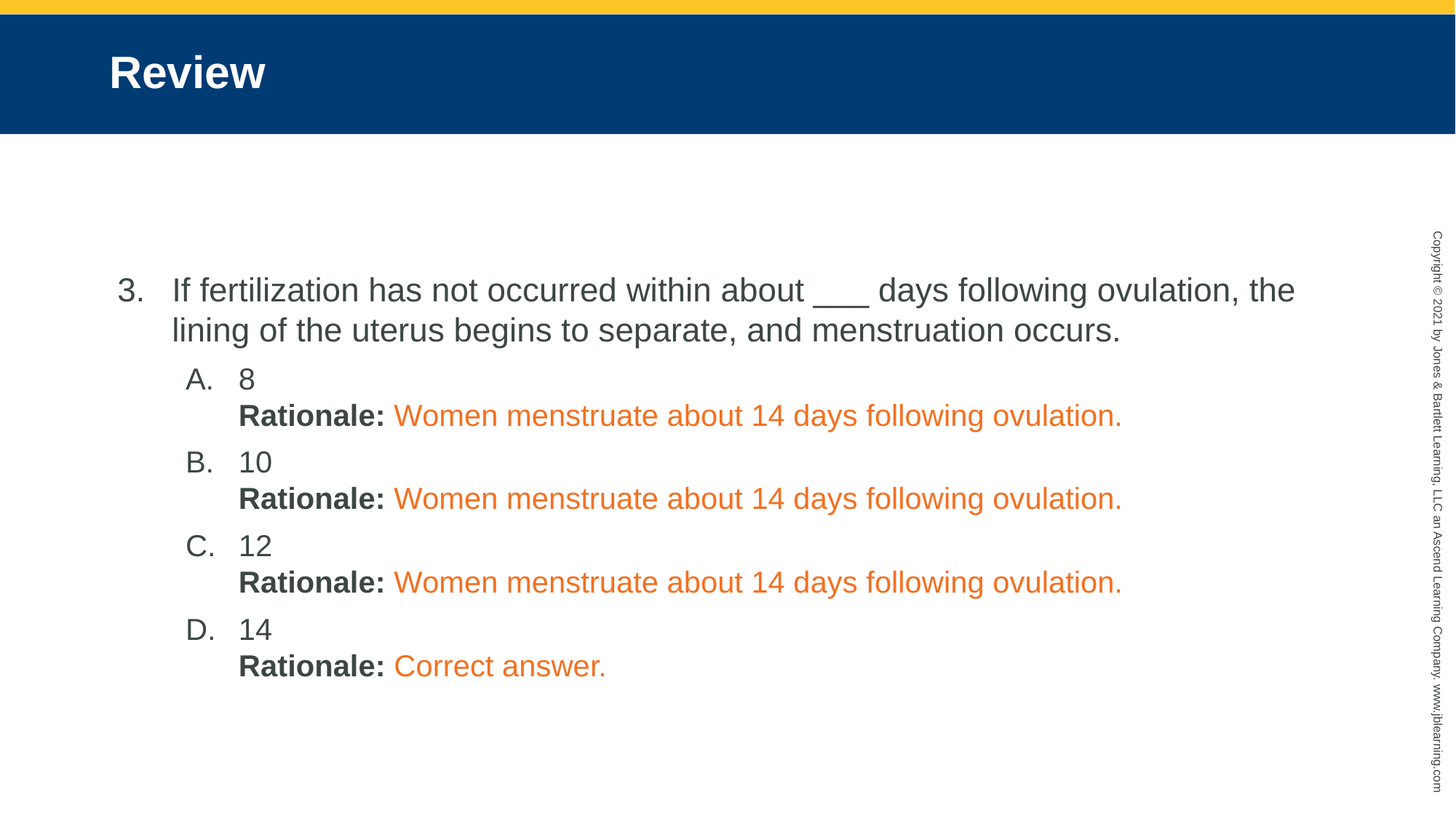

# Review
If fertilization has not occurred within about ___ days following ovulation, the lining of the uterus begins to separate, and menstruation occurs.
8
Rationale: Women menstruate about 14 days following ovulation.
10
Rationale: Women menstruate about 14 days following ovulation.
12
Rationale: Women menstruate about 14 days following ovulation.
14
Rationale: Correct answer.